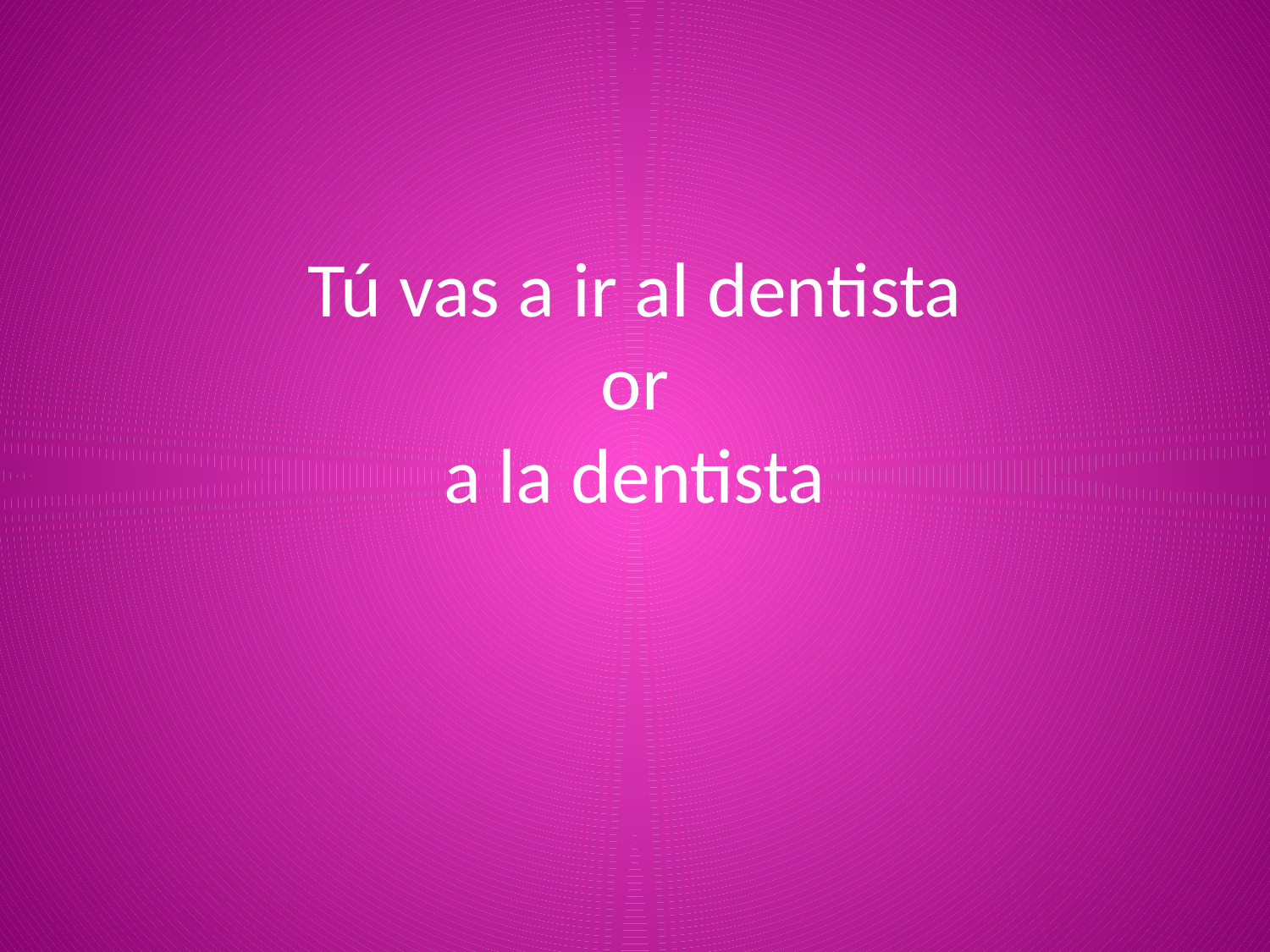

# Tú vas a ir al dentista or a la dentista